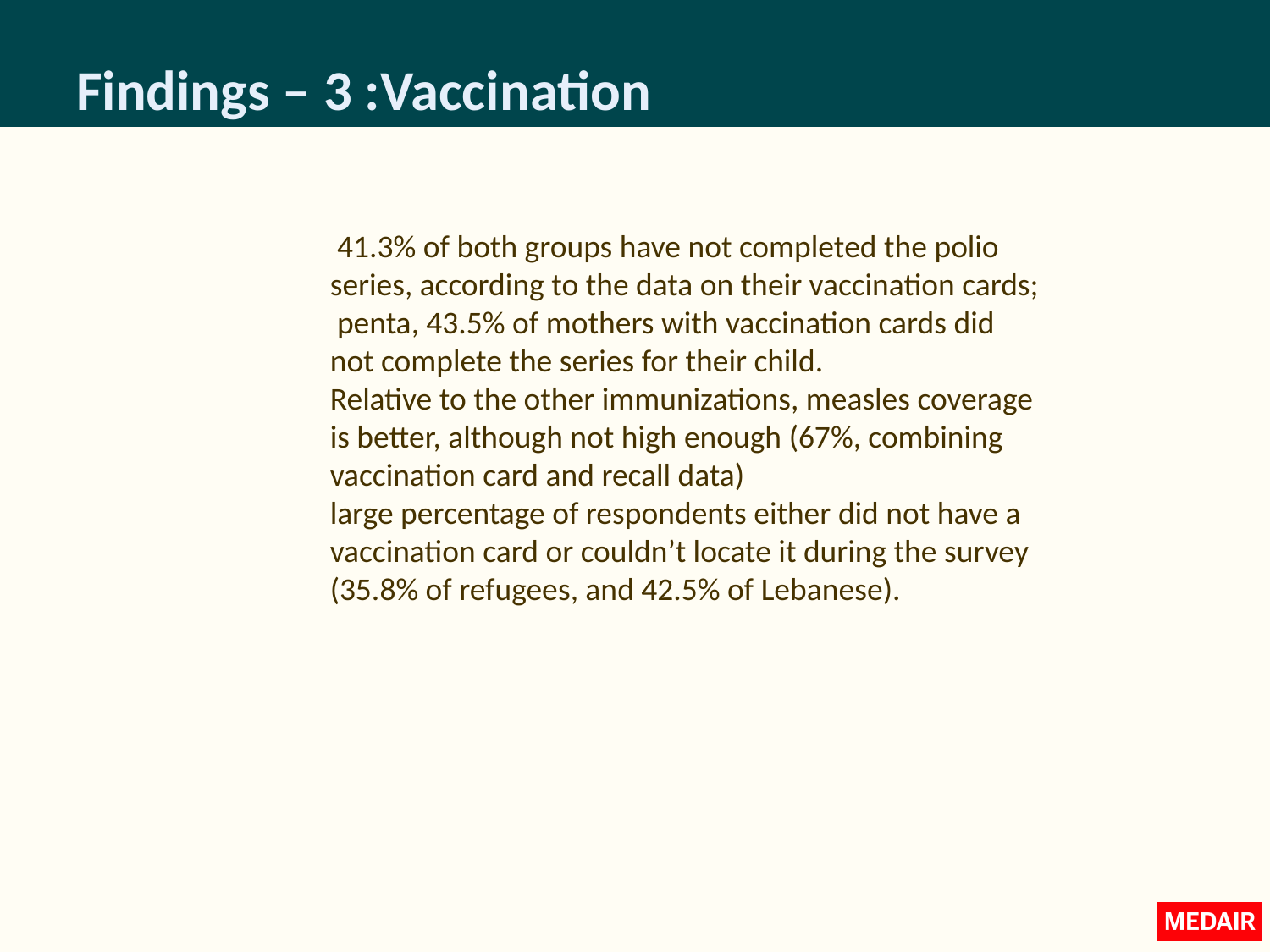

# Findings – 3 :Vaccination
 41.3% of both groups have not completed the polio series, according to the data on their vaccination cards;
 penta, 43.5% of mothers with vaccination cards did not complete the series for their child.
Relative to the other immunizations, measles coverage is better, although not high enough (67%, combining vaccination card and recall data)
large percentage of respondents either did not have a vaccination card or couldn’t locate it during the survey (35.8% of refugees, and 42.5% of Lebanese).